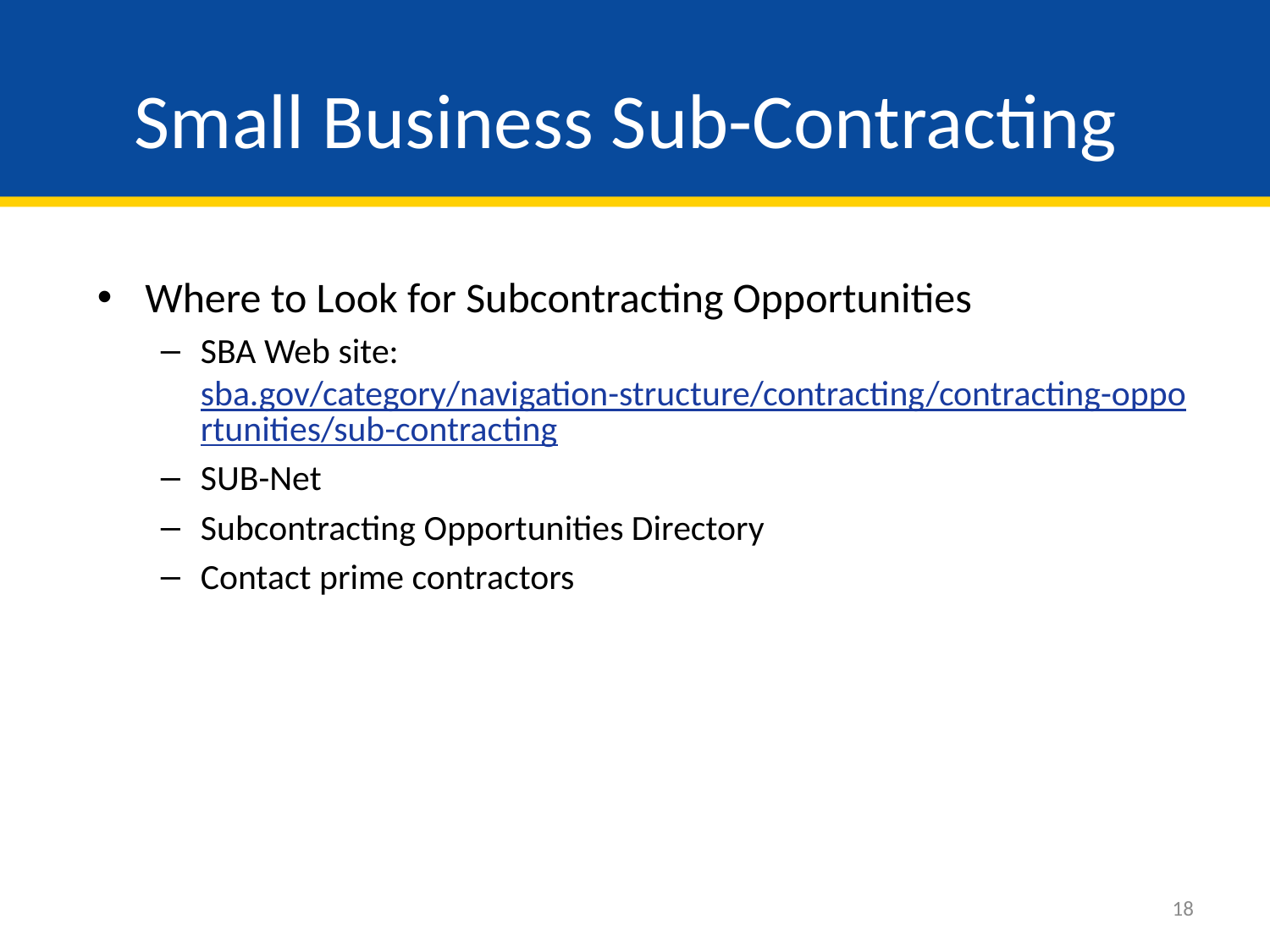

# Small Business Sub-Contracting
Where to Look for Subcontracting Opportunities
SBA Web site: sba.gov/category/navigation-structure/contracting/contracting-opportunities/sub-contracting
SUB-Net
Subcontracting Opportunities Directory
Contact prime contractors

18